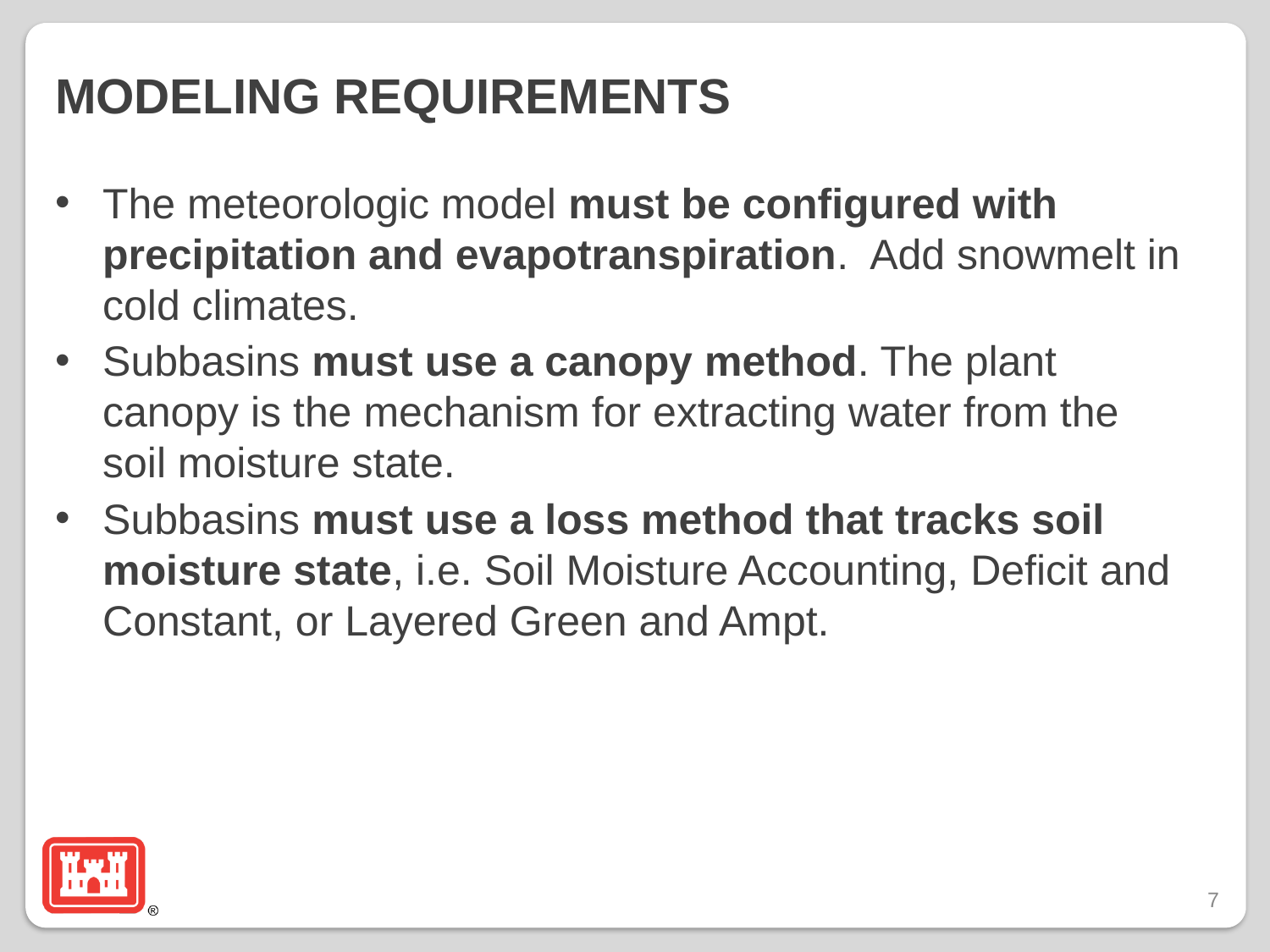

# Modeling requirements
The meteorologic model must be configured with precipitation and evapotranspiration.  Add snowmelt in cold climates.
Subbasins must use a canopy method. The plant canopy is the mechanism for extracting water from the soil moisture state.
Subbasins must use a loss method that tracks soil moisture state, i.e. Soil Moisture Accounting, Deficit and Constant, or Layered Green and Ampt.

7